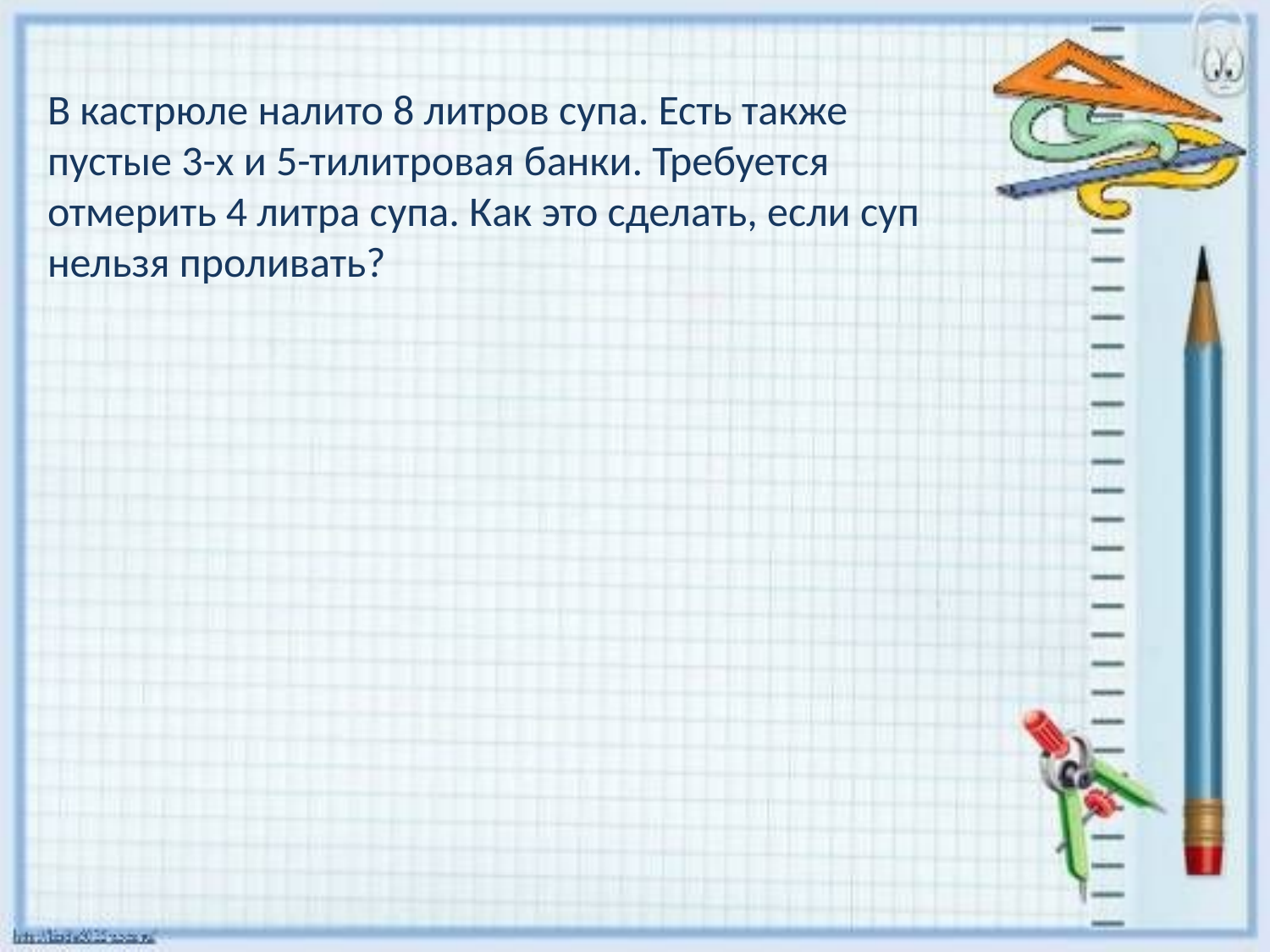

В кастрюле налито 8 литров супа. Есть также пустые 3-х и 5-тилитровая банки. Требуется отмерить 4 литра супа. Как это сделать, если суп нельзя проливать?